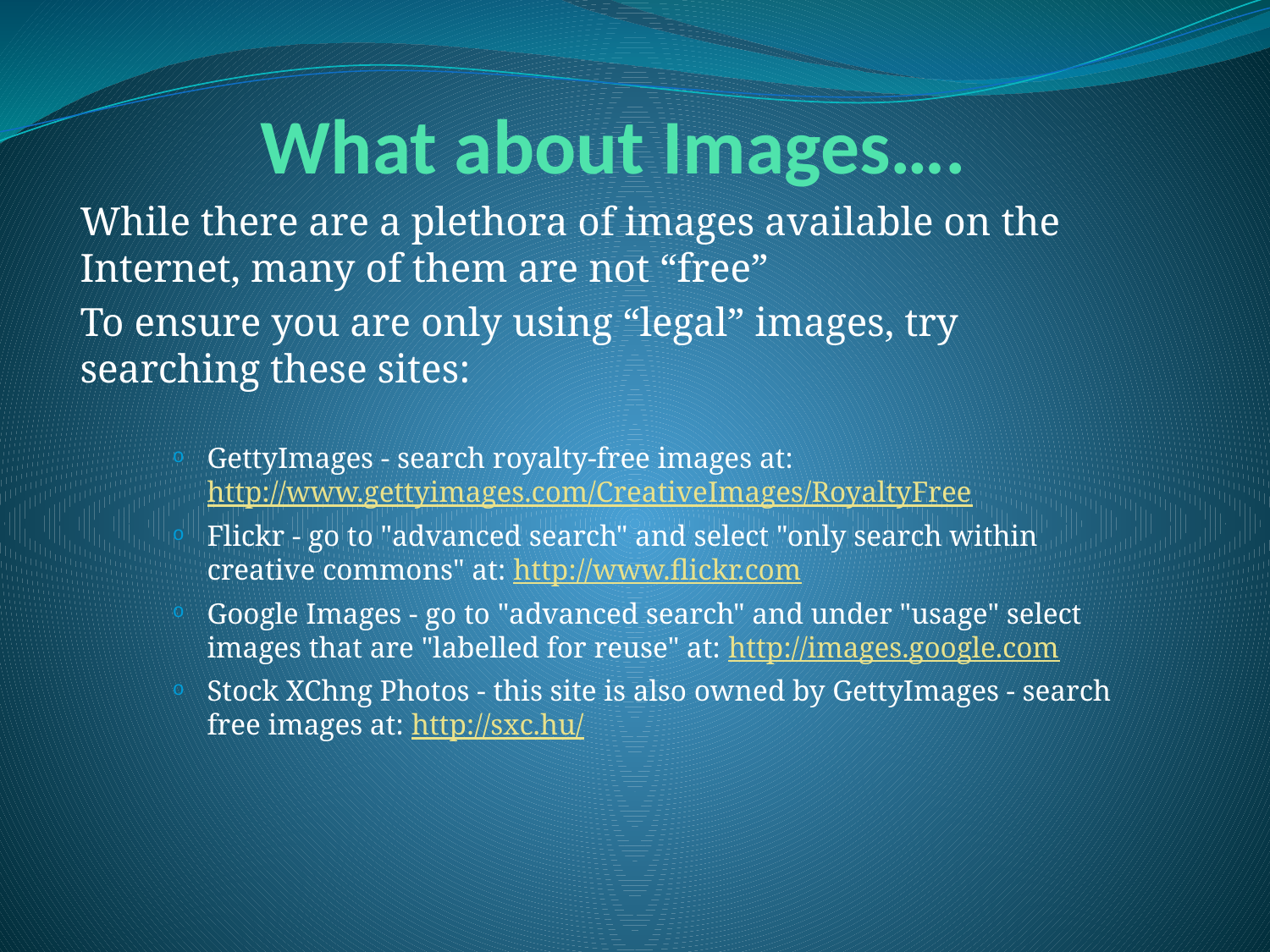

# What about Images….
While there are a plethora of images available on the Internet, many of them are not “free”
To ensure you are only using “legal” images, try searching these sites:

GettyImages - search royalty-free images at: http://www.gettyimages.com/CreativeImages/RoyaltyFree
Flickr - go to "advanced search" and select "only search within creative commons" at: http://www.flickr.com
Google Images - go to "advanced search" and under "usage" select images that are "labelled for reuse" at: http://images.google.com
Stock XChng Photos - this site is also owned by GettyImages - search free images at: http://sxc.hu/